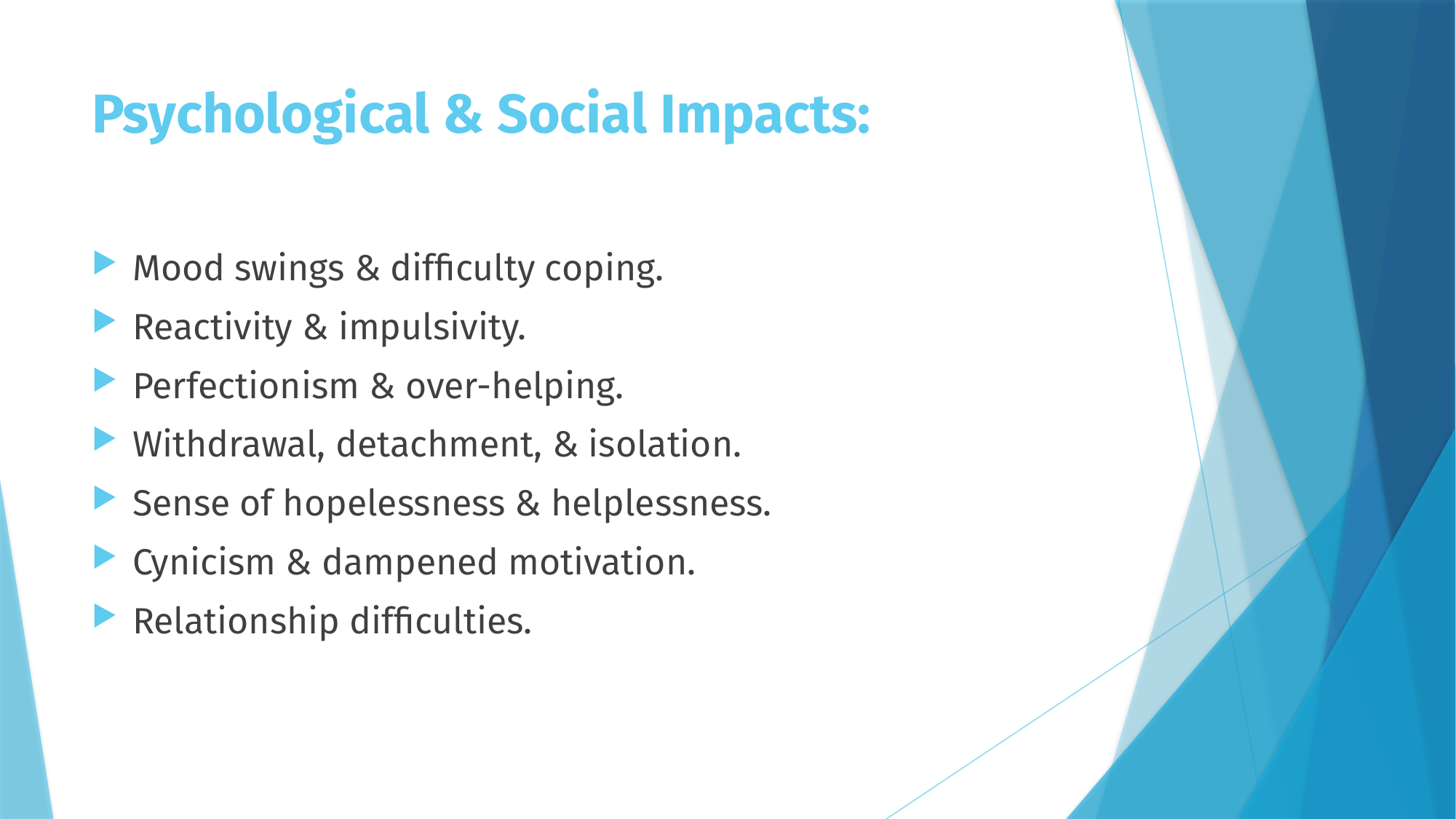

# Psychological & Social Impacts:

Mood swings & difficulty coping.
Reactivity & impulsivity.
Perfectionism & over-helping.
Withdrawal, detachment, & isolation.
Sense of hopelessness & helplessness.
Cynicism & dampened motivation.
Relationship difficulties.